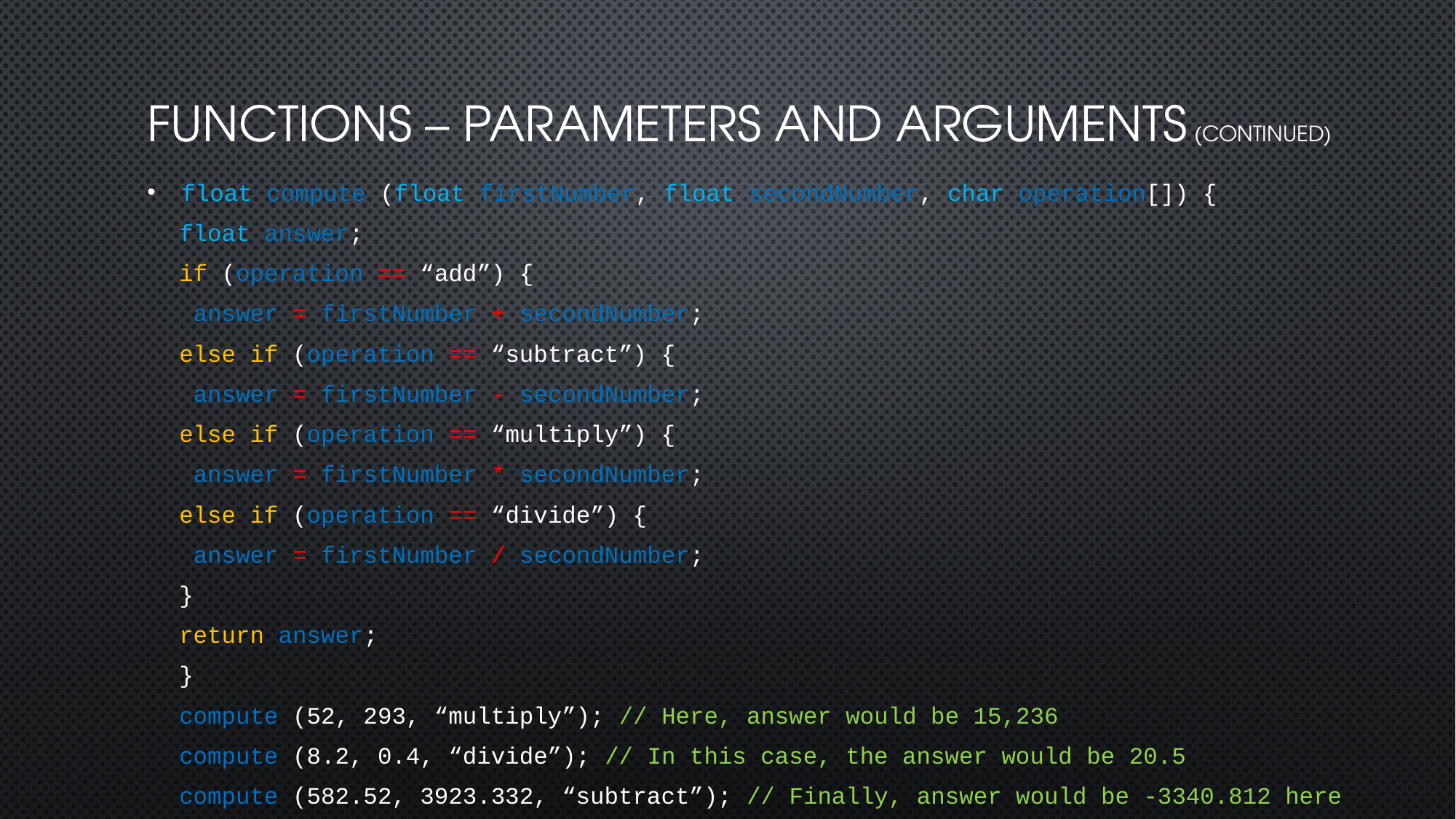

# Functions – parameters and Arguments (Continued)
float compute (float firstNumber, float secondNumber, char operation[]) {
		float answer;
		if (operation == “add”) {
			 answer = firstNumber + secondNumber;
		else if (operation == “subtract”) {
			 answer = firstNumber - secondNumber;
		else if (operation == “multiply”) {
			 answer = firstNumber * secondNumber;
		else if (operation == “divide”) {
			 answer = firstNumber / secondNumber;
		}
		return answer;
}
compute (52, 293, “multiply”); // Here, answer would be 15,236
compute (8.2, 0.4, “divide”); // In this case, the answer would be 20.5
compute (582.52, 3923.332, “subtract”); // Finally, answer would be -3340.812 here